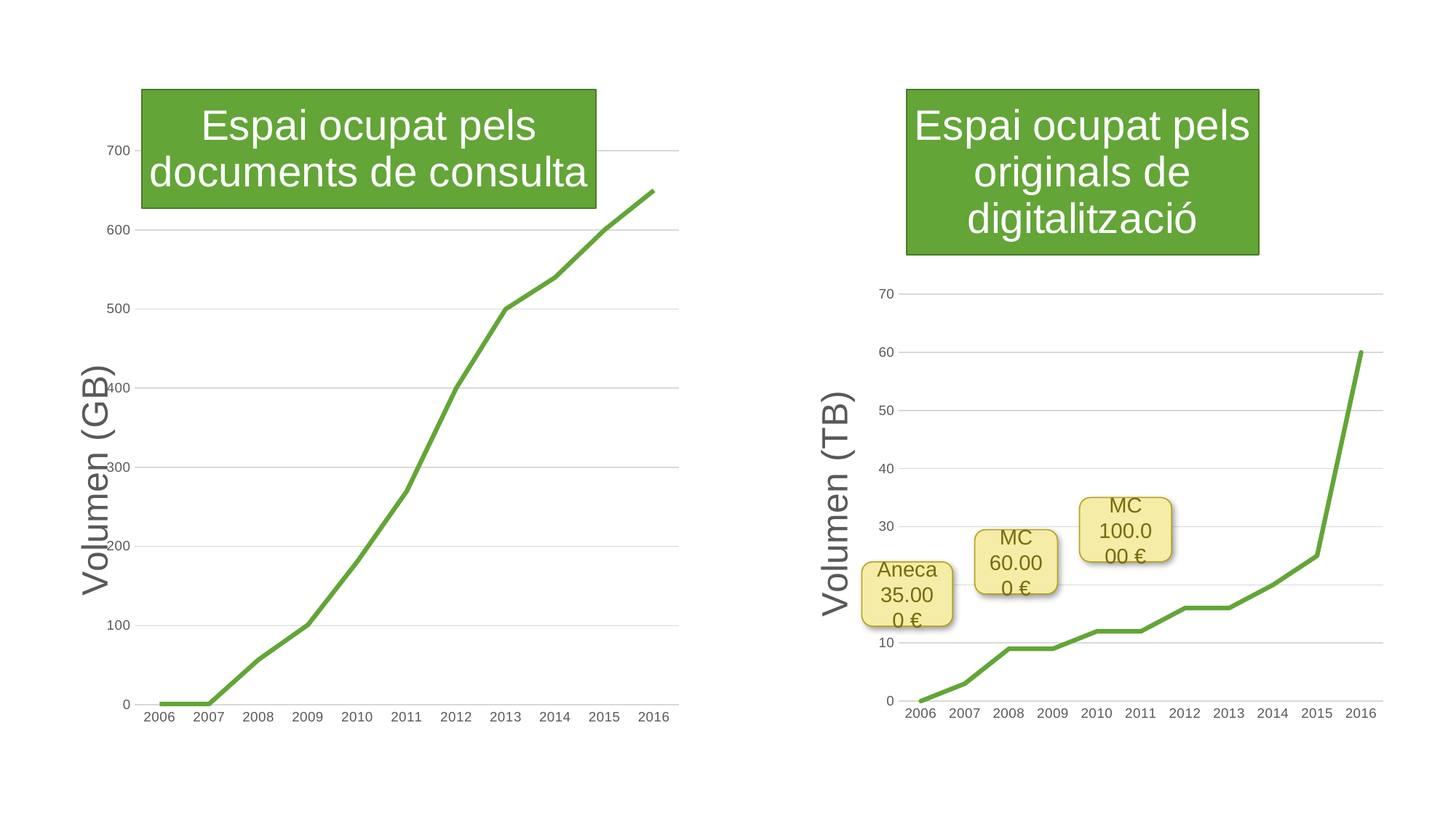

### Chart: Espai ocupat pels documents de consulta

| Category | Volumen (Gb) |
|---|---|
| 2006 | 1.0 |
| 2007 | 1.0 |
| 2008 | 57.0 |
| 2009 | 101.0 |
| 2010 | 181.0 |
| 2011 | 270.0 |
| 2012 | 400.0 |
| 2013 | 500.0 |
| 2014 | 540.0 |
| 2015 | 600.0 |
| 2016 | 650.0 |

### Chart: Espai ocupat pels originals de
digitalització

| Category | Volumen (TB) |
|---|---|
| 2006 | 0.0 |
| 2007 | 3.0 |
| 2008 | 9.0 |
| 2009 | 9.0 |
| 2010 | 12.0 |
| 2011 | 12.0 |
| 2012 | 16.0 |
| 2013 | 16.0 |
| 2014 | 20.0 |
| 2015 | 25.0 |
| 2016 | 60.0 |
MC
100.000 €
MC
60.000 €
Aneca
35.000 €